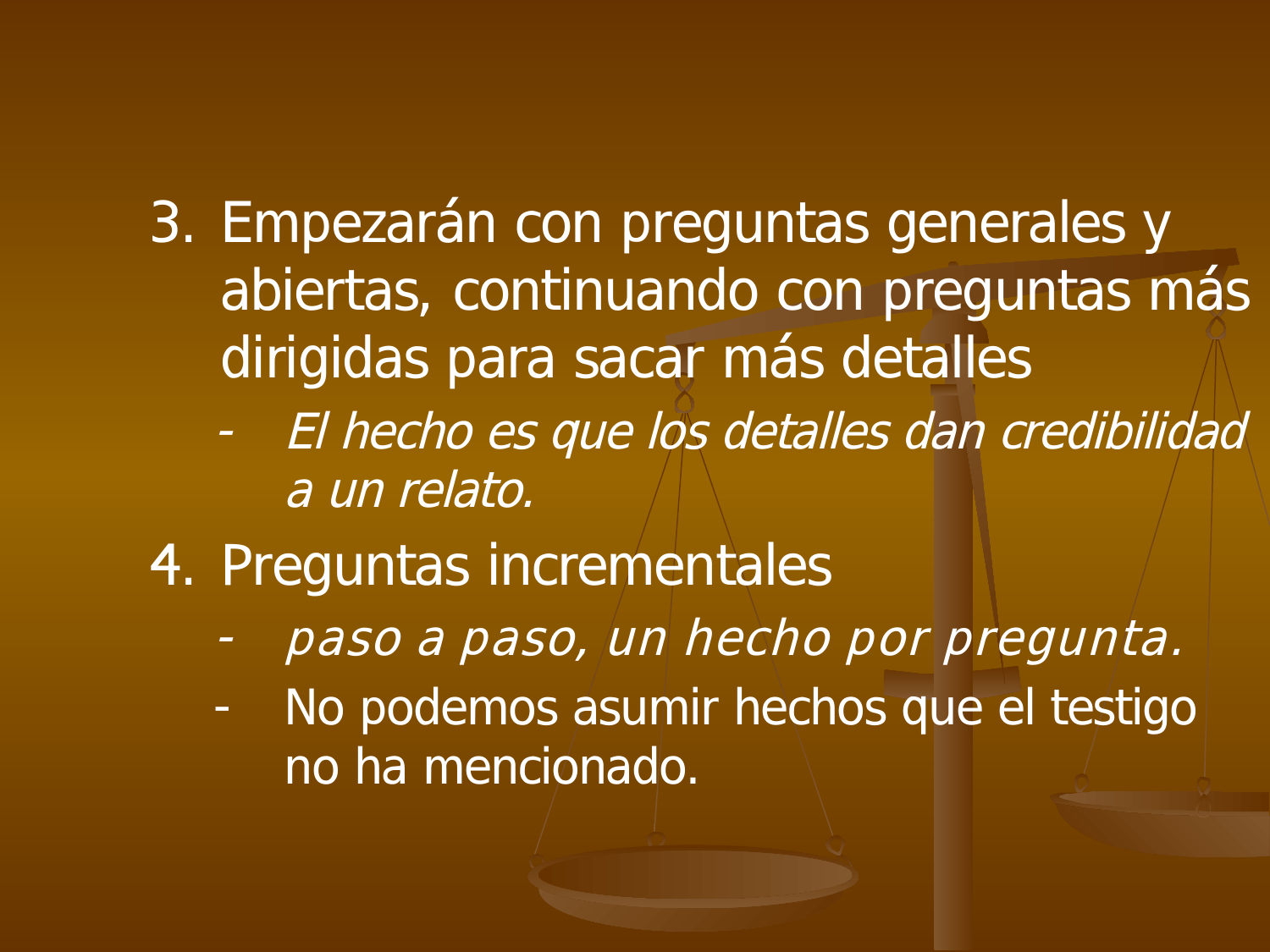

3.	Empezarán con preguntas generales y abiertas, continuando con preguntas más dirigidas para sacar más detalles
-	El hecho es que los detalles dan credibilidad a un relato.
4.	Preguntas incrementales
-	paso a paso, un hecho por pregunta.
-	No podemos asumir hechos que el testigo no ha mencionado.